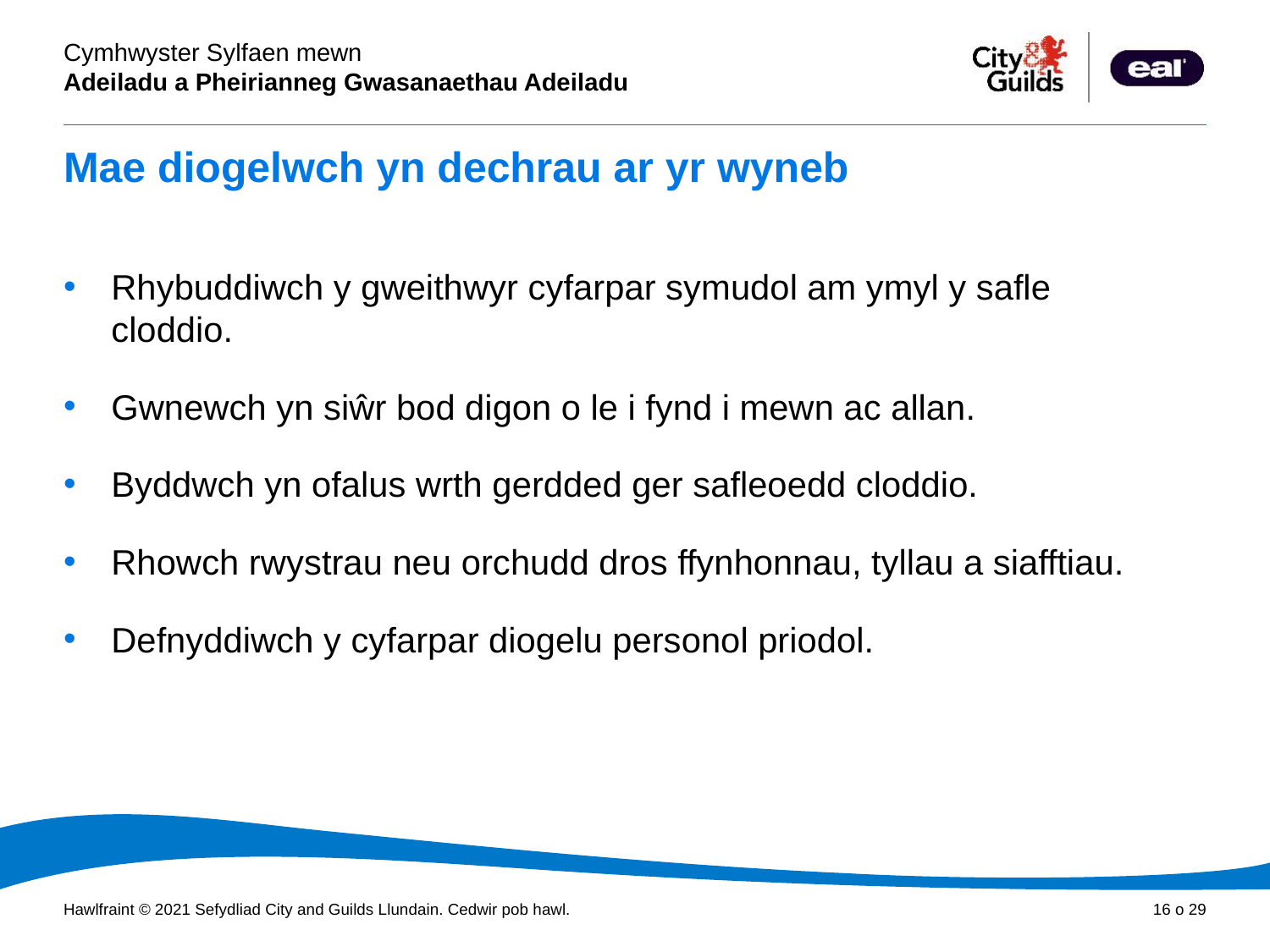

# Mae diogelwch yn dechrau ar yr wyneb
Rhybuddiwch y gweithwyr cyfarpar symudol am ymyl y safle cloddio.
Gwnewch yn siŵr bod digon o le i fynd i mewn ac allan.
Byddwch yn ofalus wrth gerdded ger safleoedd cloddio.
Rhowch rwystrau neu orchudd dros ffynhonnau, tyllau a siafftiau.
Defnyddiwch y cyfarpar diogelu personol priodol.